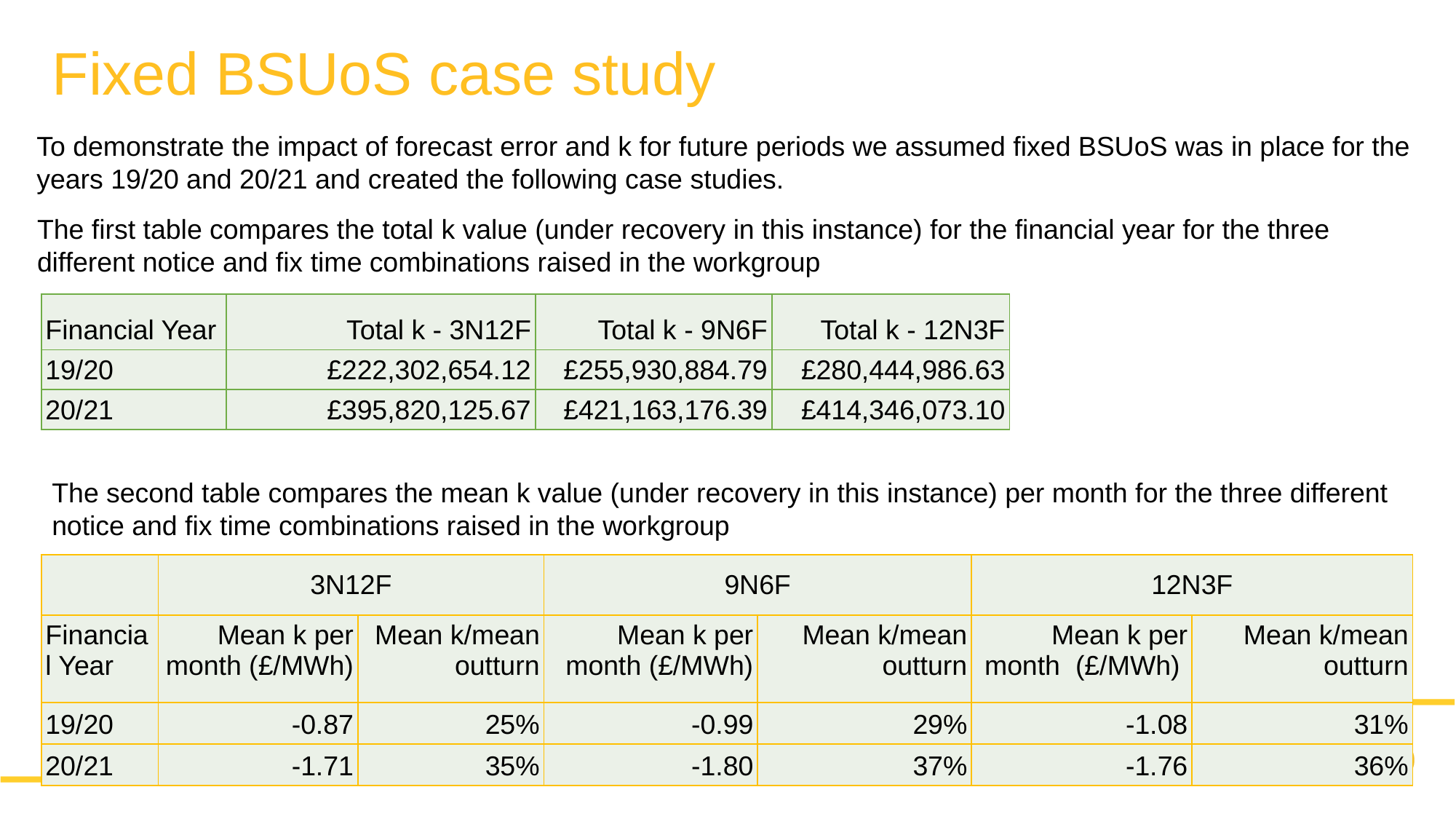

# Fixed BSUoS case study
To demonstrate the impact of forecast error and k for future periods we assumed fixed BSUoS was in place for the years 19/20 and 20/21 and created the following case studies.
The first table compares the total k value (under recovery in this instance) for the financial year for the three different notice and fix time combinations raised in the workgroup
| Financial Year | Total k - 3N12F | Total k - 9N6F | Total k - 12N3F |
| --- | --- | --- | --- |
| 19/20 | £222,302,654.12 | £255,930,884.79 | £280,444,986.63 |
| 20/21 | £395,820,125.67 | £421,163,176.39 | £414,346,073.10 |
The second table compares the mean k value (under recovery in this instance) per month for the three different notice and fix time combinations raised in the workgroup
|  | 3N12F |  | 9N6F |  | 12N3F |  |
| --- | --- | --- | --- | --- | --- | --- |
| Financial Year | Mean k per month (£/MWh) | Mean k/mean outturn | Mean k per month (£/MWh) | Mean k/mean outturn | Mean k per month (£/MWh) | Mean k/mean outturn |
| 19/20 | -0.87 | 25% | -0.99 | 29% | -1.08 | 31% |
| 20/21 | -1.71 | 35% | -1.80 | 37% | -1.76 | 36% |